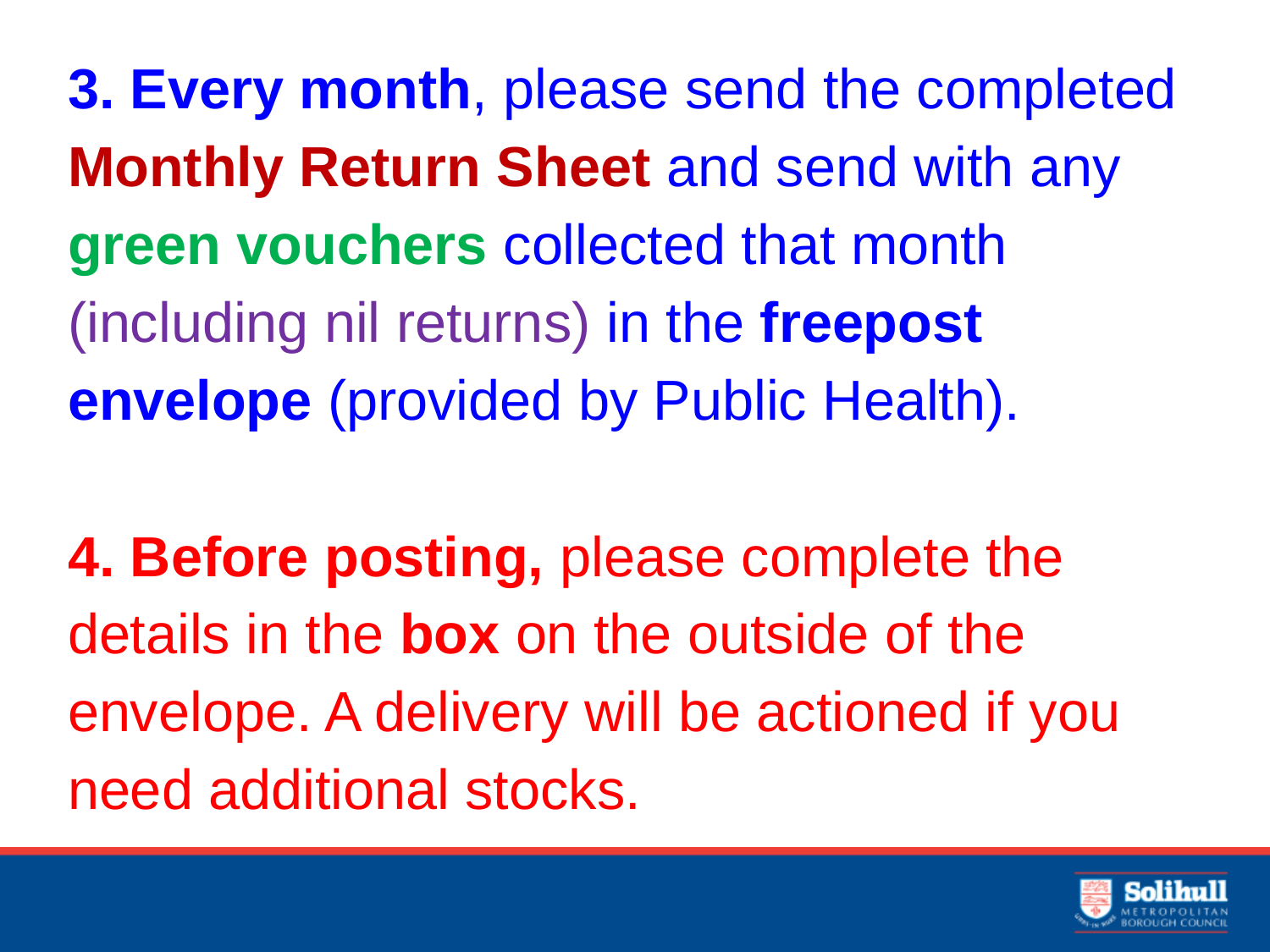

3. Every month, please send the completed Monthly Return Sheet and send with any green vouchers collected that month (including nil returns) in the freepost envelope (provided by Public Health).

4. Before posting, please complete the details in the box on the outside of the envelope. A delivery will be actioned if you need additional stocks.